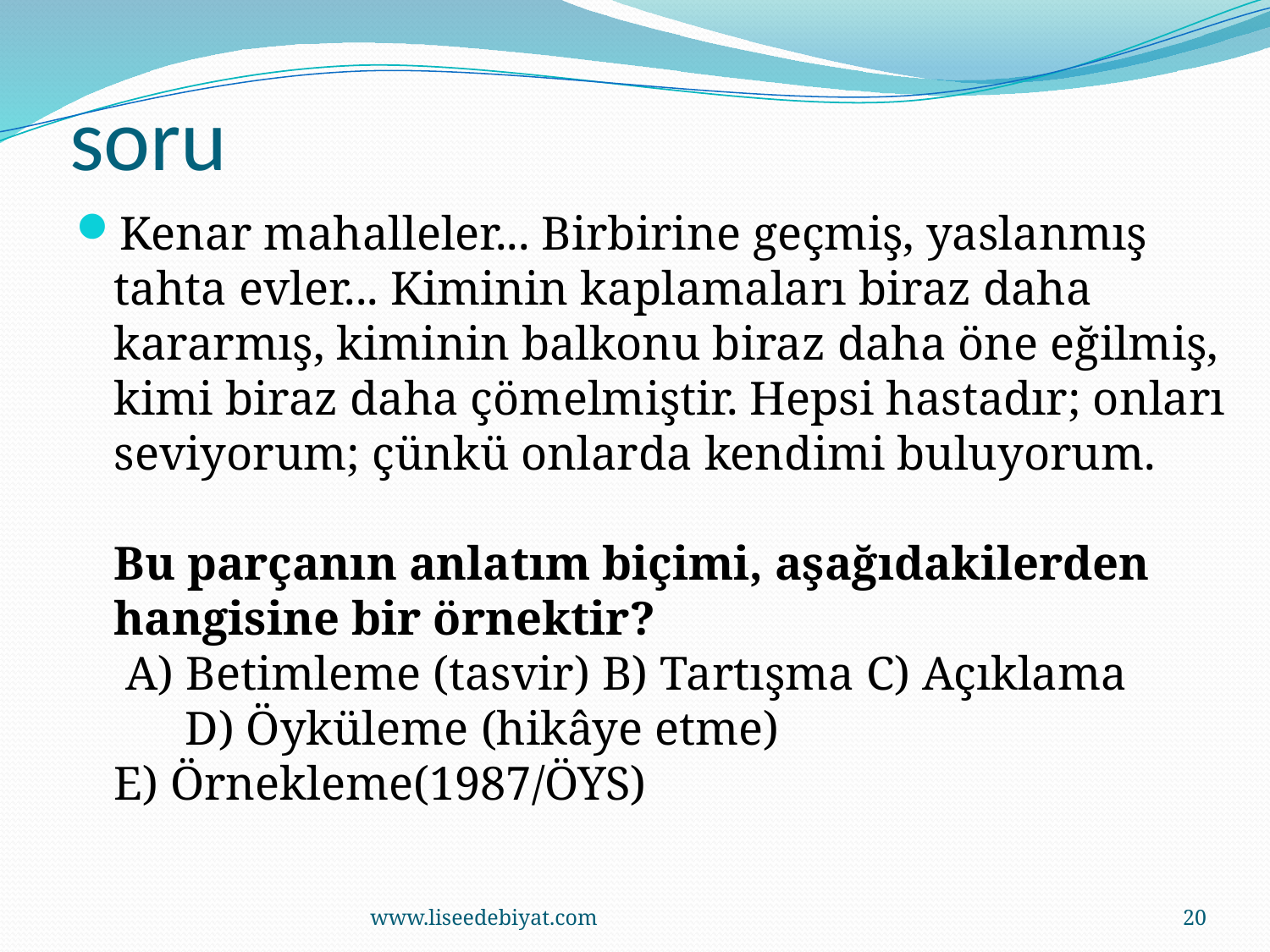

# soru
Kenar mahalleler... Birbirine geçmiş, yaslanmış tahta evler... Kiminin kaplamaları biraz daha kararmış, kiminin balkonu biraz daha öne eğilmiş, kimi biraz daha çömelmiştir. Hepsi hastadır; onları seviyorum; çünkü onlarda kendimi buluyorum.
Bu parçanın anlatım biçimi, aşağıdakilerden hangisine bir örnektir?
 A) Betimleme (tasvir) B) Tartışma C) Açıklama               D) Öyküleme (hikâye etme)
E) Örnekleme(1987/ÖYS)
www.liseedebiyat.com
20